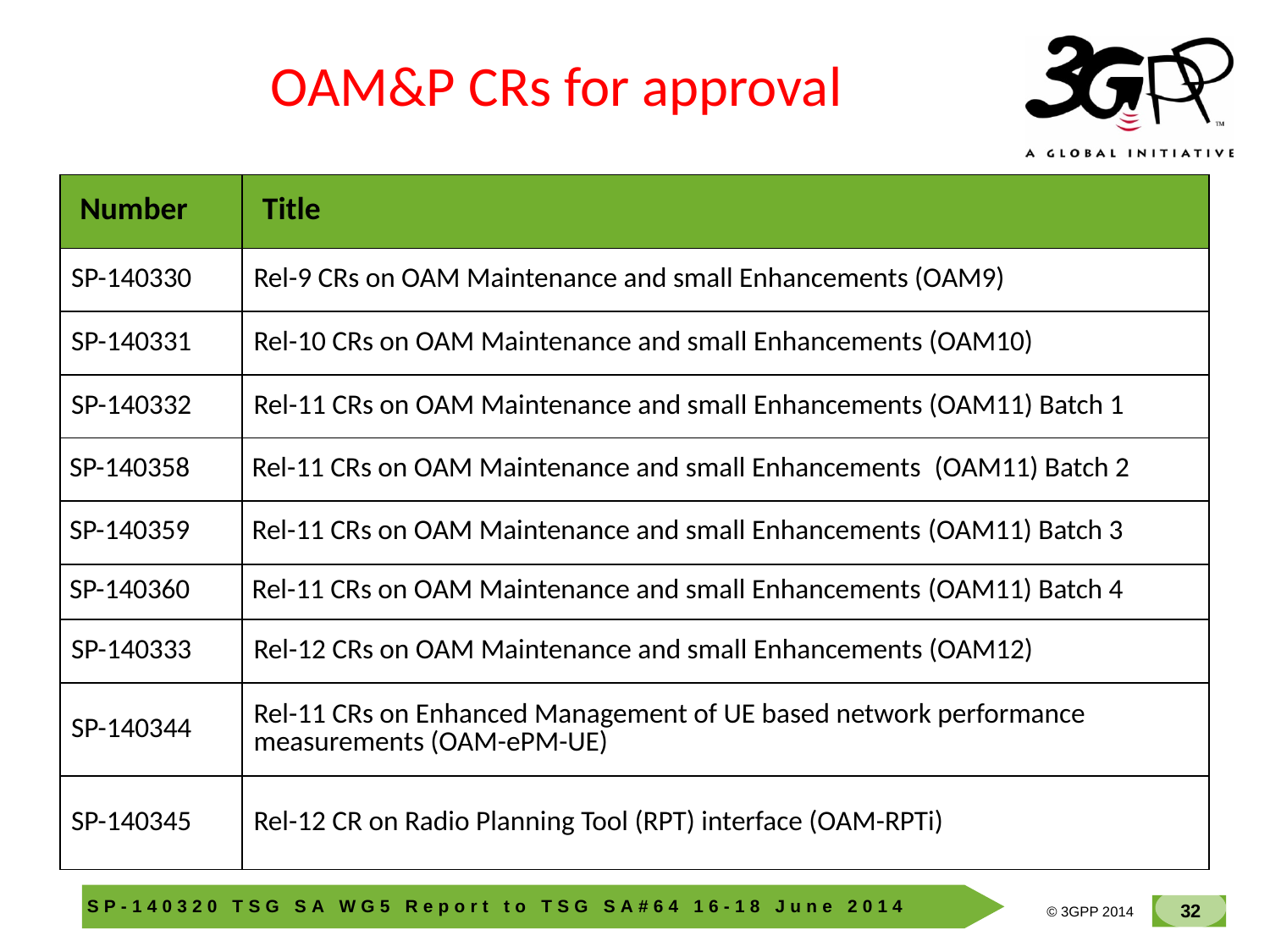

OAM&P CRs for approval
| Number | Title |
| --- | --- |
| SP-140330 | Rel-9 CRs on OAM Maintenance and small Enhancements (OAM9) |
| SP-140331 | Rel-10 CRs on OAM Maintenance and small Enhancements (OAM10) |
| SP-140332 | Rel-11 CRs on OAM Maintenance and small Enhancements (OAM11) Batch 1 |
| SP-140358 | Rel-11 CRs on OAM Maintenance and small Enhancements  (OAM11) Batch 2 |
| SP-140359 | Rel-11 CRs on OAM Maintenance and small Enhancements (OAM11) Batch 3 |
| SP-140360 | Rel-11 CRs on OAM Maintenance and small Enhancements (OAM11) Batch 4 |
| SP-140333 | Rel-12 CRs on OAM Maintenance and small Enhancements (OAM12) |
| SP-140344 | Rel-11 CRs on Enhanced Management of UE based network performance measurements (OAM-ePM-UE) |
| SP-140345 | Rel-12 CR on Radio Planning Tool (RPT) interface (OAM-RPTi) |